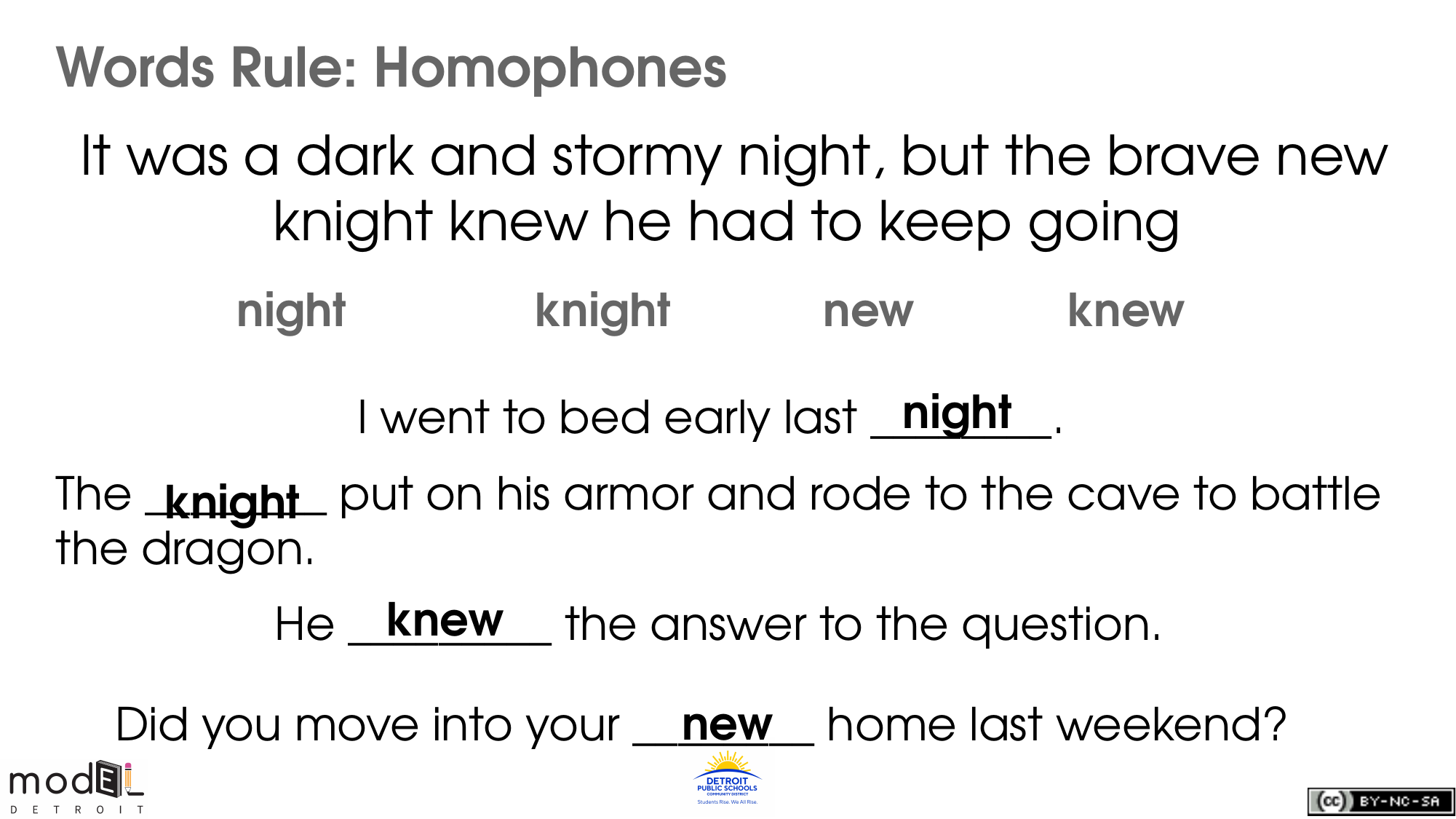

# Words Rule: Homophones
 It was a dark and stormy night, but the brave new knight knew he had to keep going

  night		    knight            new            knew
night
I went to bed early last ________.
The ________ put on his armor and rode to the cave to battle the dragon.

  knight
knew
He _________ the answer to the question.

Did you move into your ________ home last weekend?
new